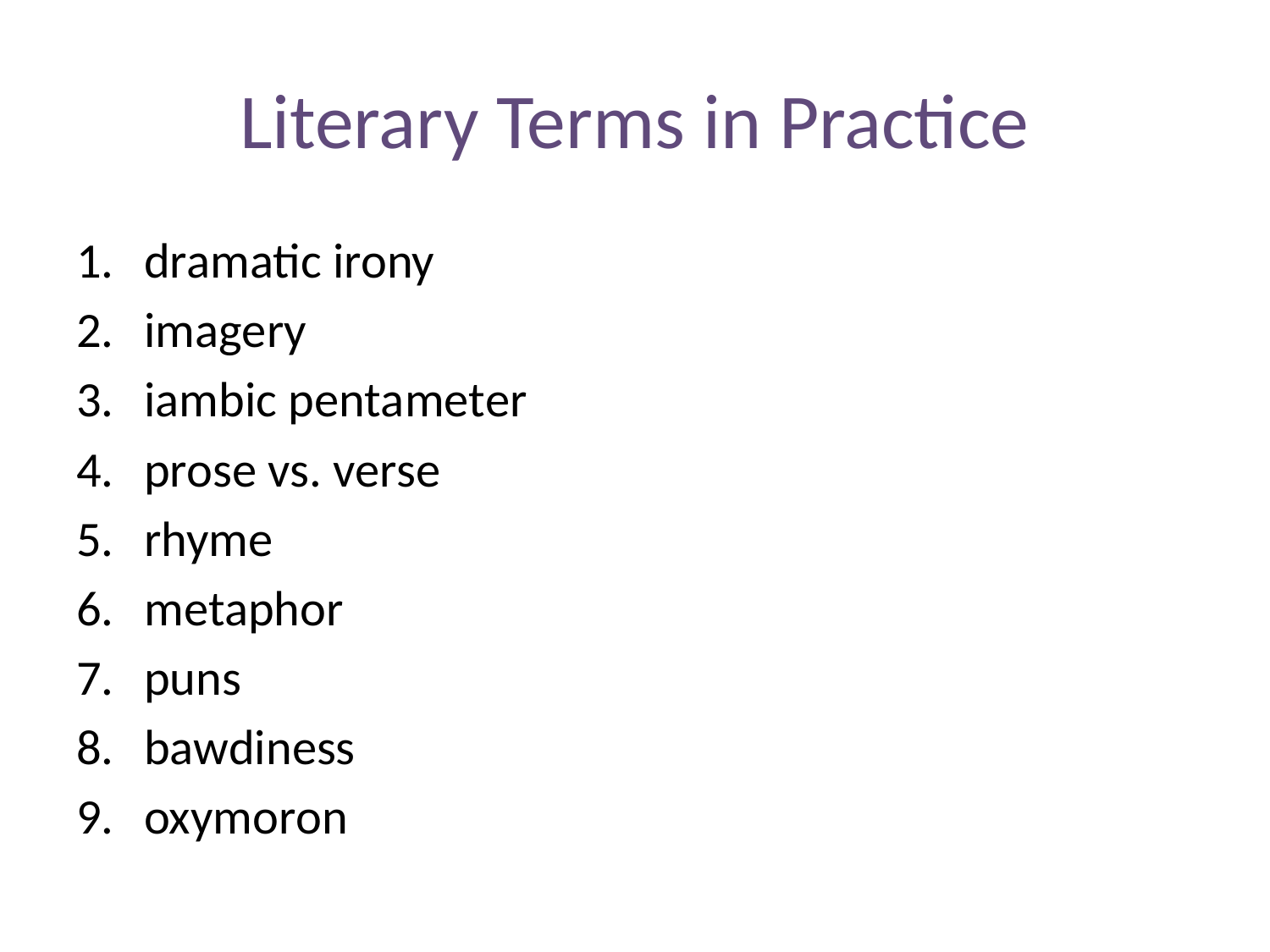

# Literary Terms in Practice
dramatic irony
imagery
iambic pentameter
prose vs. verse
rhyme
metaphor
puns
bawdiness
oxymoron